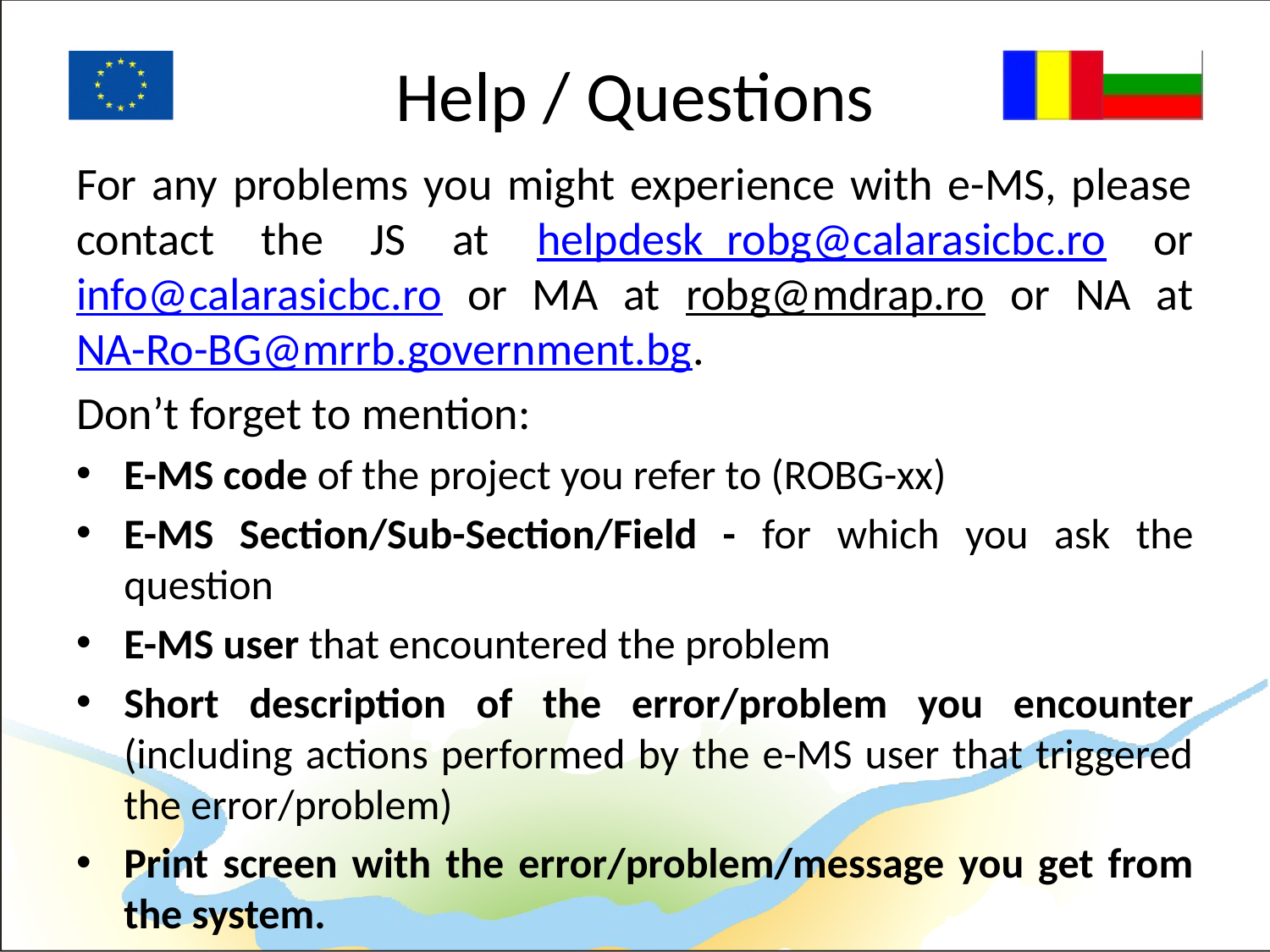

# Help / Questions
For any problems you might experience with e-MS, please contact the JS at helpdesk_robg@calarasicbc.ro or info@calarasicbc.ro or MA at robg@mdrap.ro or NA at NA-Ro-BG@mrrb.government.bg.
Don’t forget to mention:
E-MS code of the project you refer to (ROBG-xx)
E-MS Section/Sub-Section/Field - for which you ask the question
E-MS user that encountered the problem
Short description of the error/problem you encounter (including actions performed by the e-MS user that triggered the error/problem)
Print screen with the error/problem/message you get from the system.